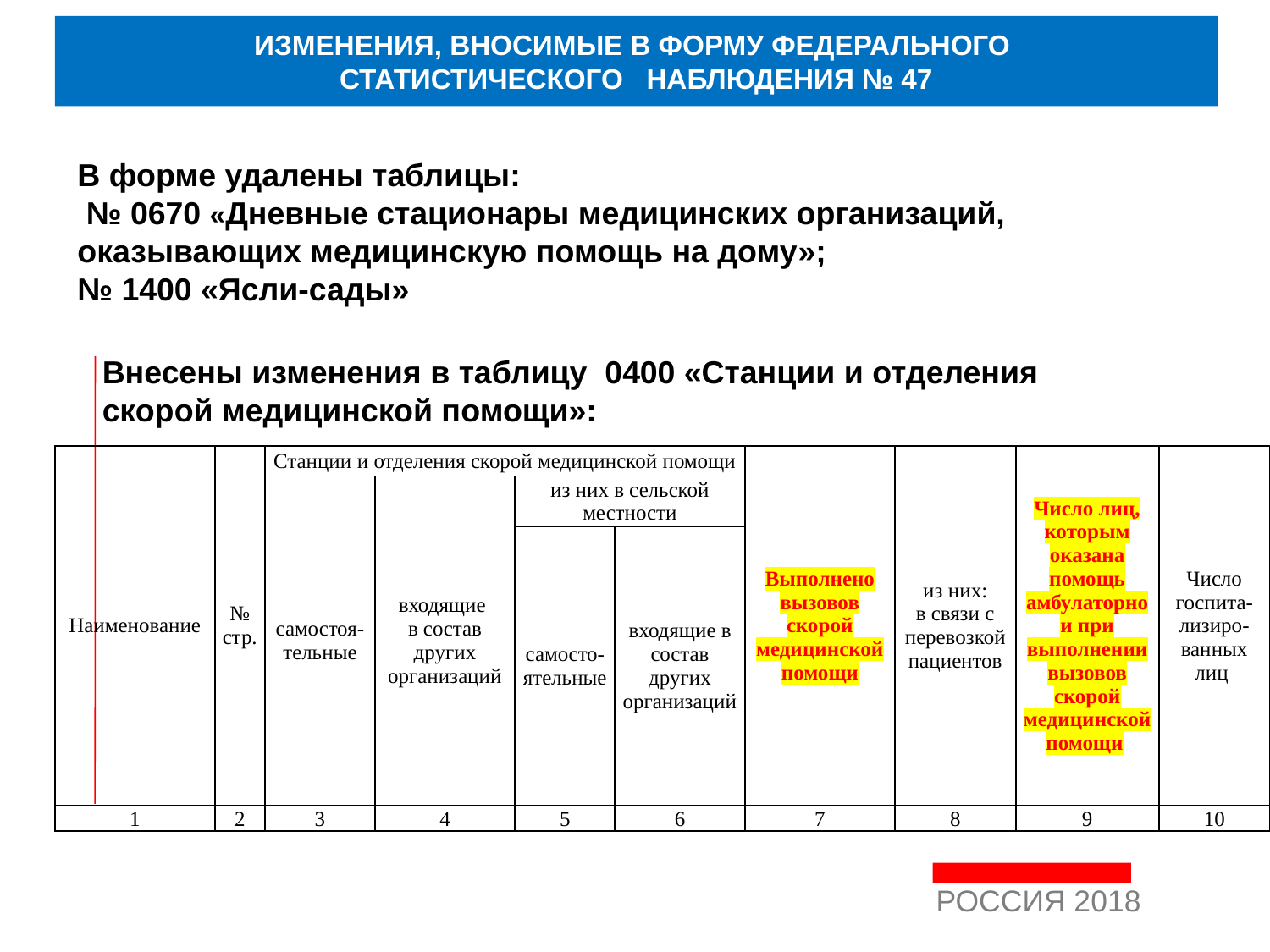

ИЗМЕНЕНИЯ, ВНОСИМЫЕ В ФОРМУ ФЕДЕРАЛЬНОГО
СТАТИСТИЧЕСКОГО   НАБЛЮДЕНИЯ № 47

В форме удалены таблицы:
 № 0670 «Дневные стационары медицинских организаций,
оказывающих медицинскую помощь на дому»;
№ 1400 «Ясли-сады»

Внесены изменения в таблицу  0400 «Станции и отделения
скорой медицинской помощи»:
| Наименование | № стр. | Станции и отделения скорой медицинской помощи |  |  |  | Выполнено вызовов скорой медицинской помощи | из них: в связи с перевозкой пациентов | Число лиц, которым оказана помощь амбулаторно и при выполнении вызовов скорой медицинской помощи | Число госпита-лизиро- ванных лиц |
| --- | --- | --- | --- | --- | --- | --- | --- | --- | --- |
|  |  | самостоя- тельные | входящие в состав других организаций | из них в сельской местности |  |  |  |  |  |
|  |  |  |  | самосто-ятельные | входящие в состав других организаций |  |  |  |  |
| 1 | 2 | 3 | 4 | 5 | 6 | 7 | 8 | 9 | 10 |

РОССИЯ 2018